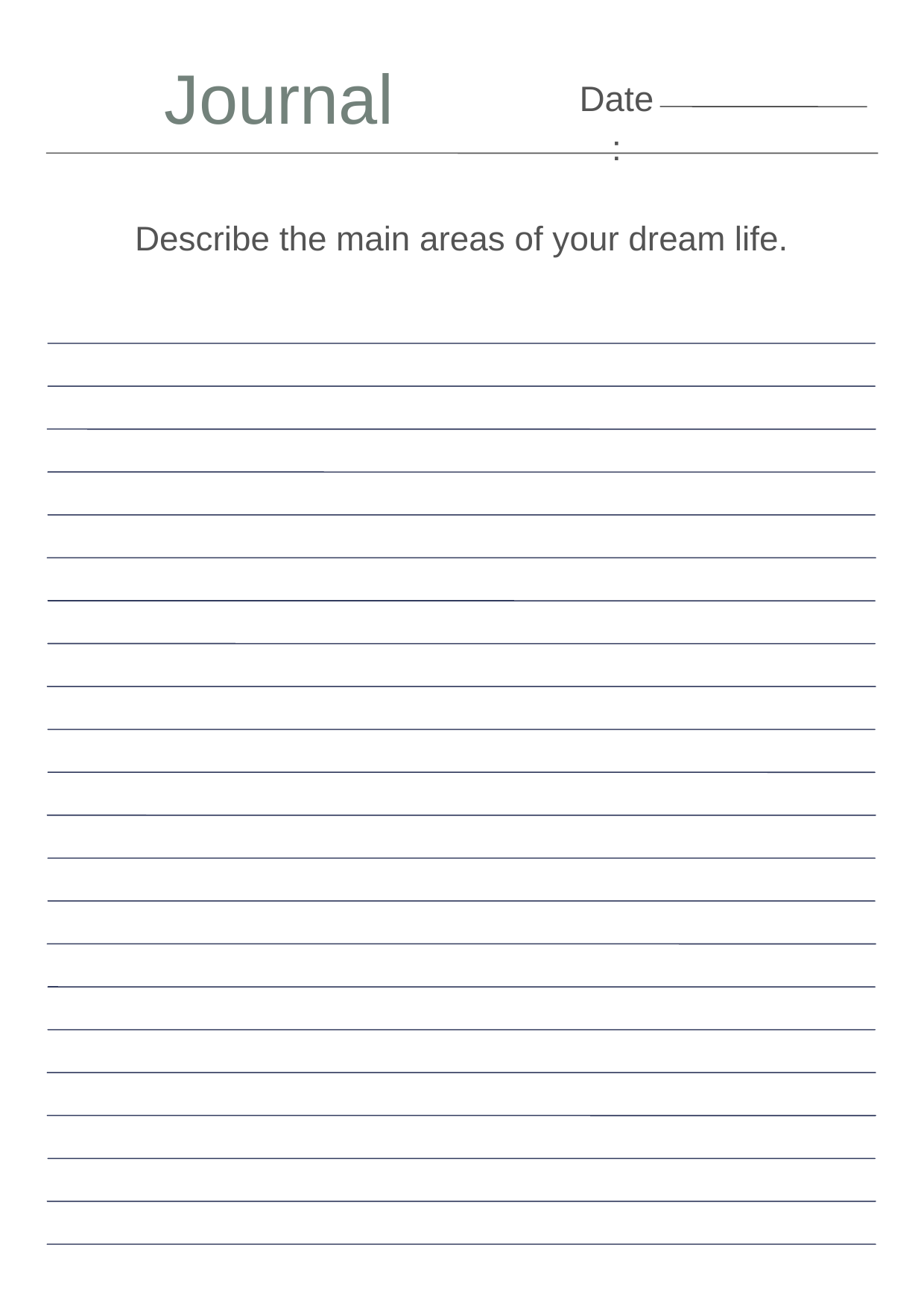

Journal
Date:

Describe the main areas of your dream life.